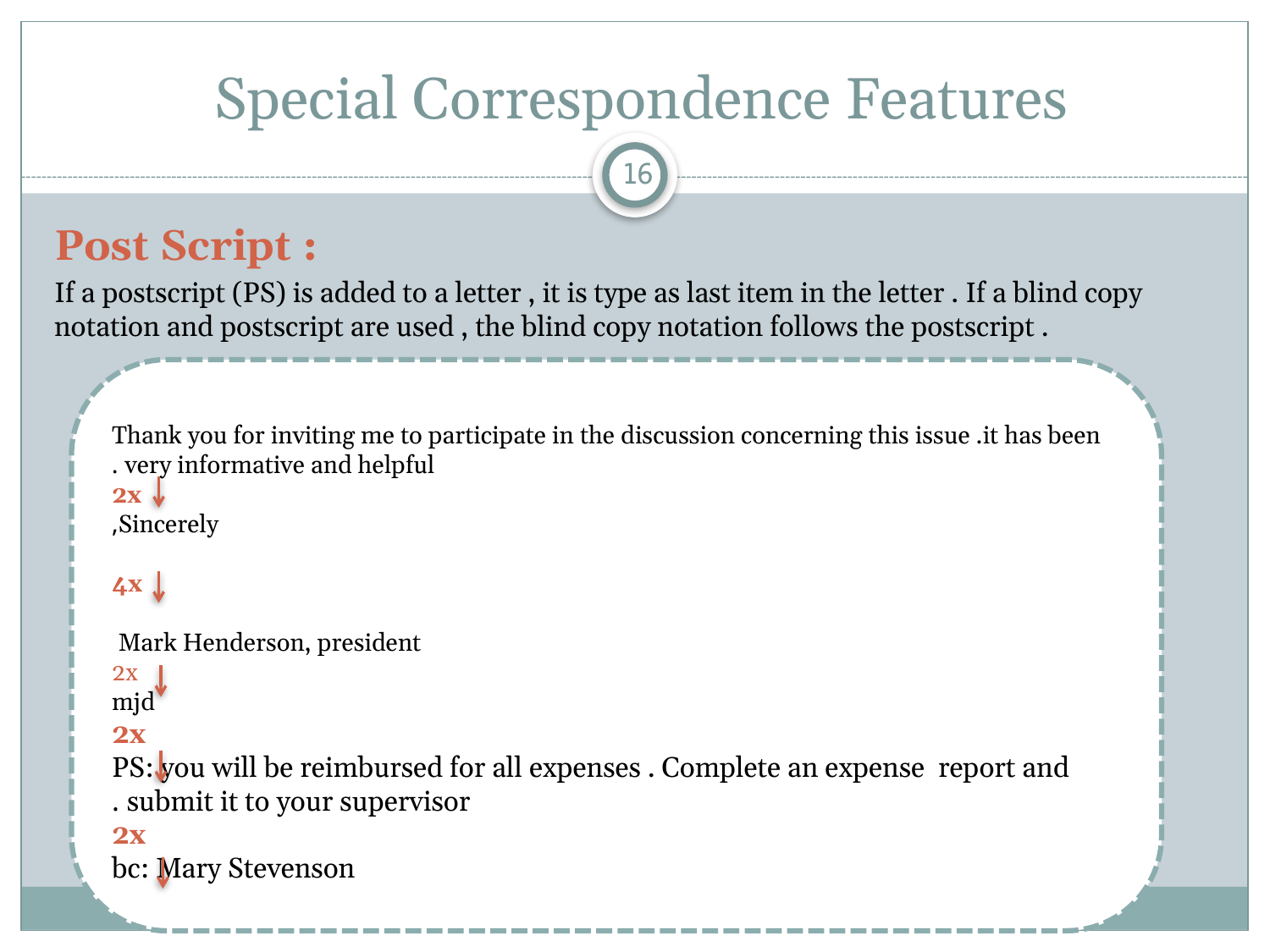

# Special Correspondence Features
16
Post Script :
If a postscript (PS) is added to a letter , it is type as last item in the letter . If a blind copy notation and postscript are used , the blind copy notation follows the postscript .

Thank you for inviting me to participate in the discussion concerning this issue .it has been very informative and helpful .
2x
Sincerely,

4x

Mark Henderson, president
2x
mjd
2x
PS: you will be reimbursed for all expenses . Complete an expense  report and submit it to your supervisor .
2x
bc: Mary Stevenson